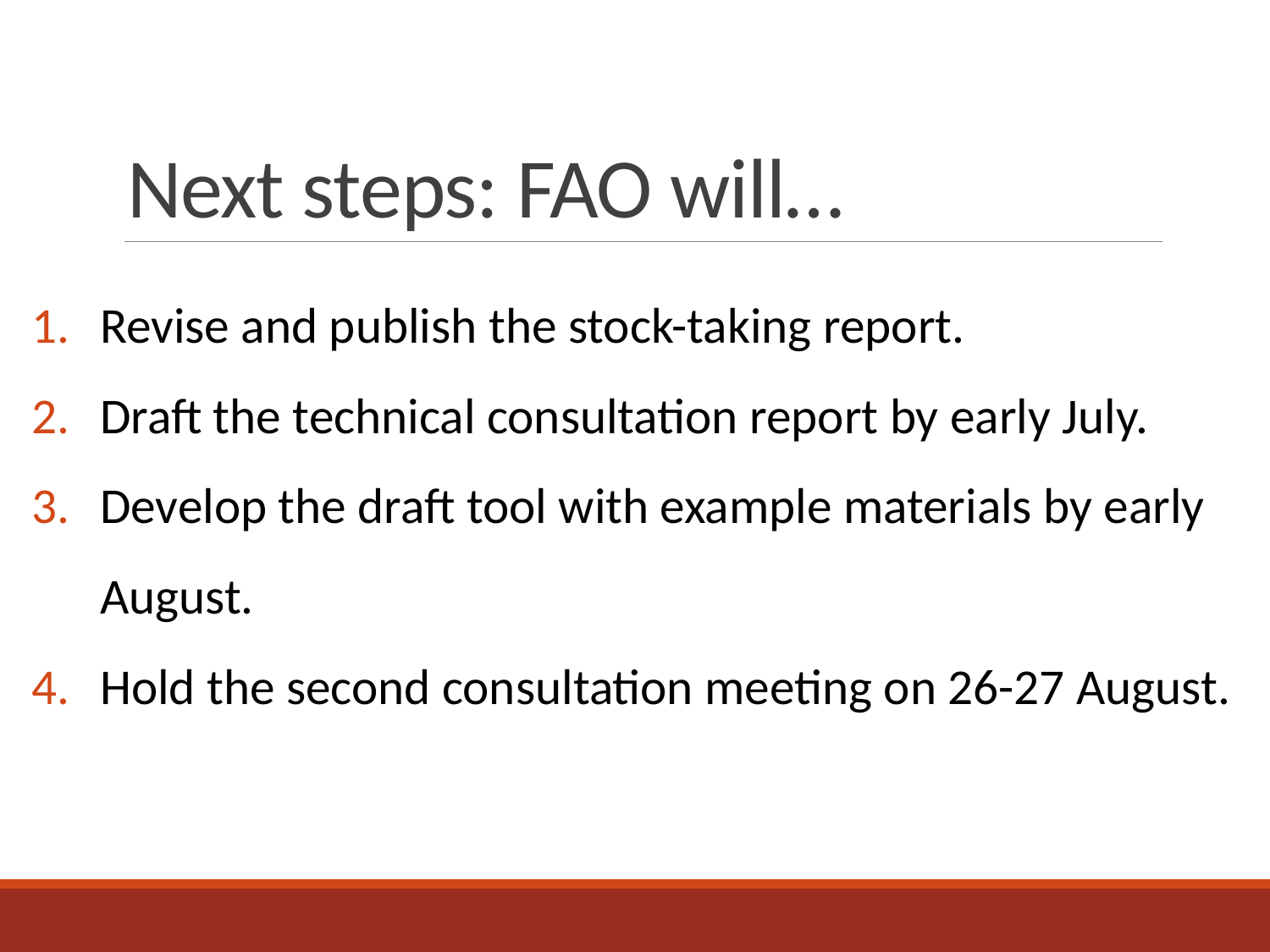

# Next steps: FAO will…
Revise and publish the stock-taking report.
Draft the technical consultation report by early July.
Develop the draft tool with example materials by early August.
Hold the second consultation meeting on 26-27 August.